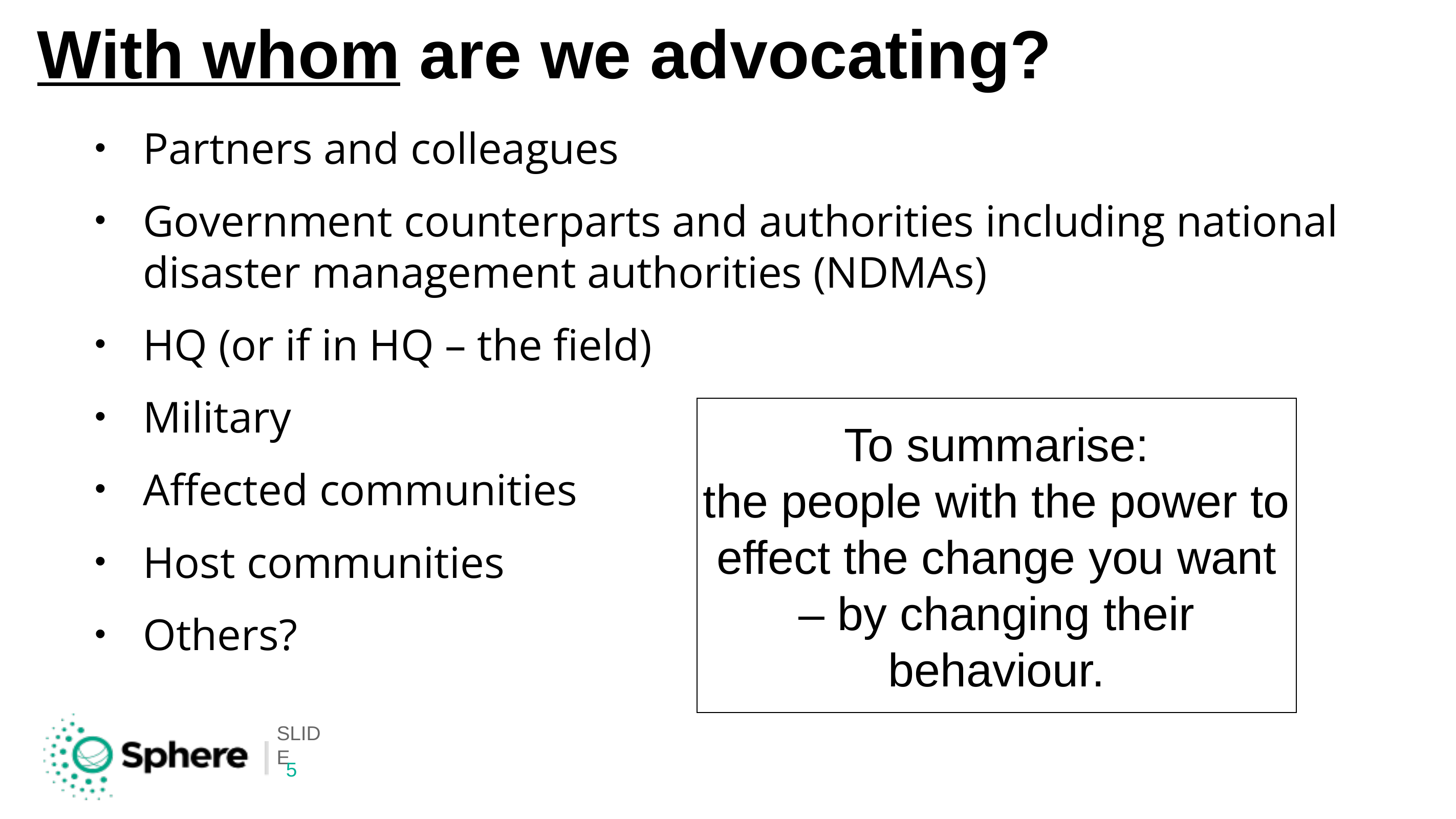

# With whom are we advocating?
Partners and colleagues
Government counterparts and authorities including national disaster management authorities (NDMAs)
HQ (or if in HQ – the field)
Military
Affected communities
Host communities
Others?
To summarise:
the people with the power to effect the change you want – by changing their behaviour.
5